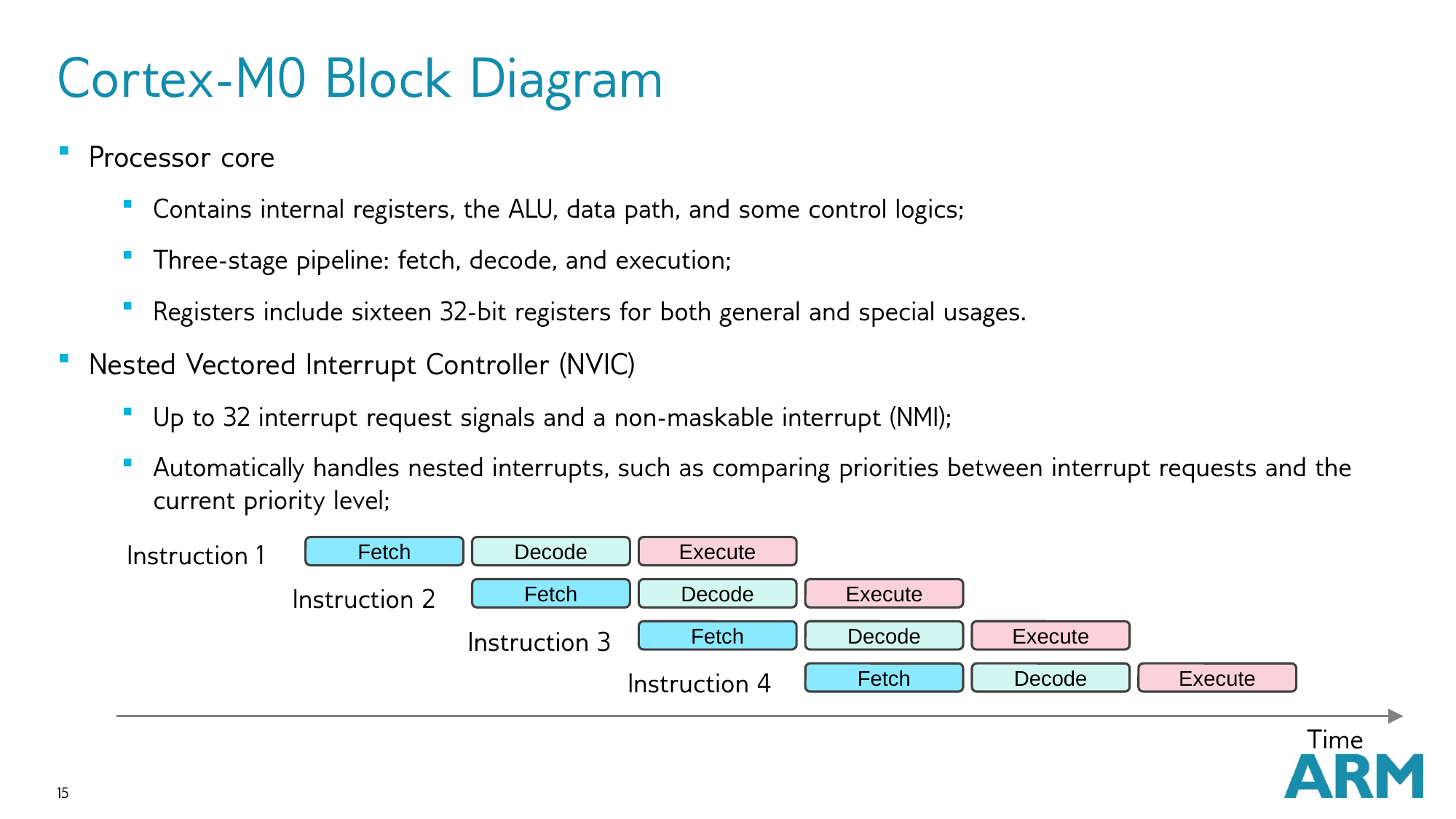

# Cortex-M0 Block Diagram
Processor core
Contains internal registers, the ALU, data path, and some control logics;
Three-stage pipeline: fetch, decode, and execution;
Registers include sixteen 32-bit registers for both general and special usages.
Nested Vectored Interrupt Controller (NVIC)
Up to 32 interrupt request signals and a non-maskable interrupt (NMI);
Automatically handles nested interrupts, such as comparing priorities between interrupt requests and the current priority level;

Instruction 1
Fetch
Decode
Execute
Instruction 2
Fetch
Decode
Execute
Instruction 3
Fetch
Decode
Execute
Instruction 4
Fetch
Decode
Execute
Time